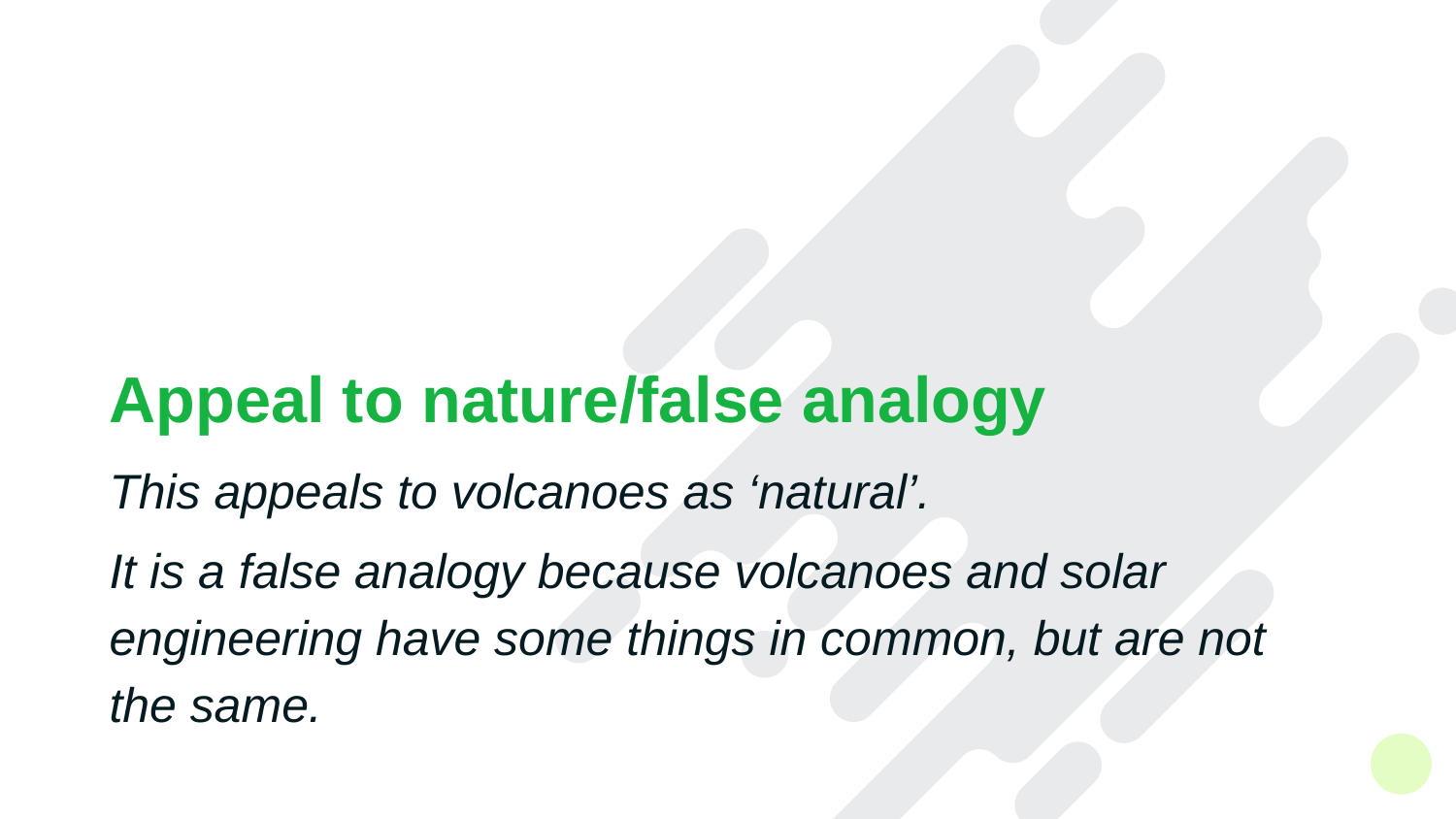

Appeal to nature/false analogy
This appeals to volcanoes as ‘natural’.
It is a false analogy because volcanoes and solar engineering have some things in common, but are not the same.